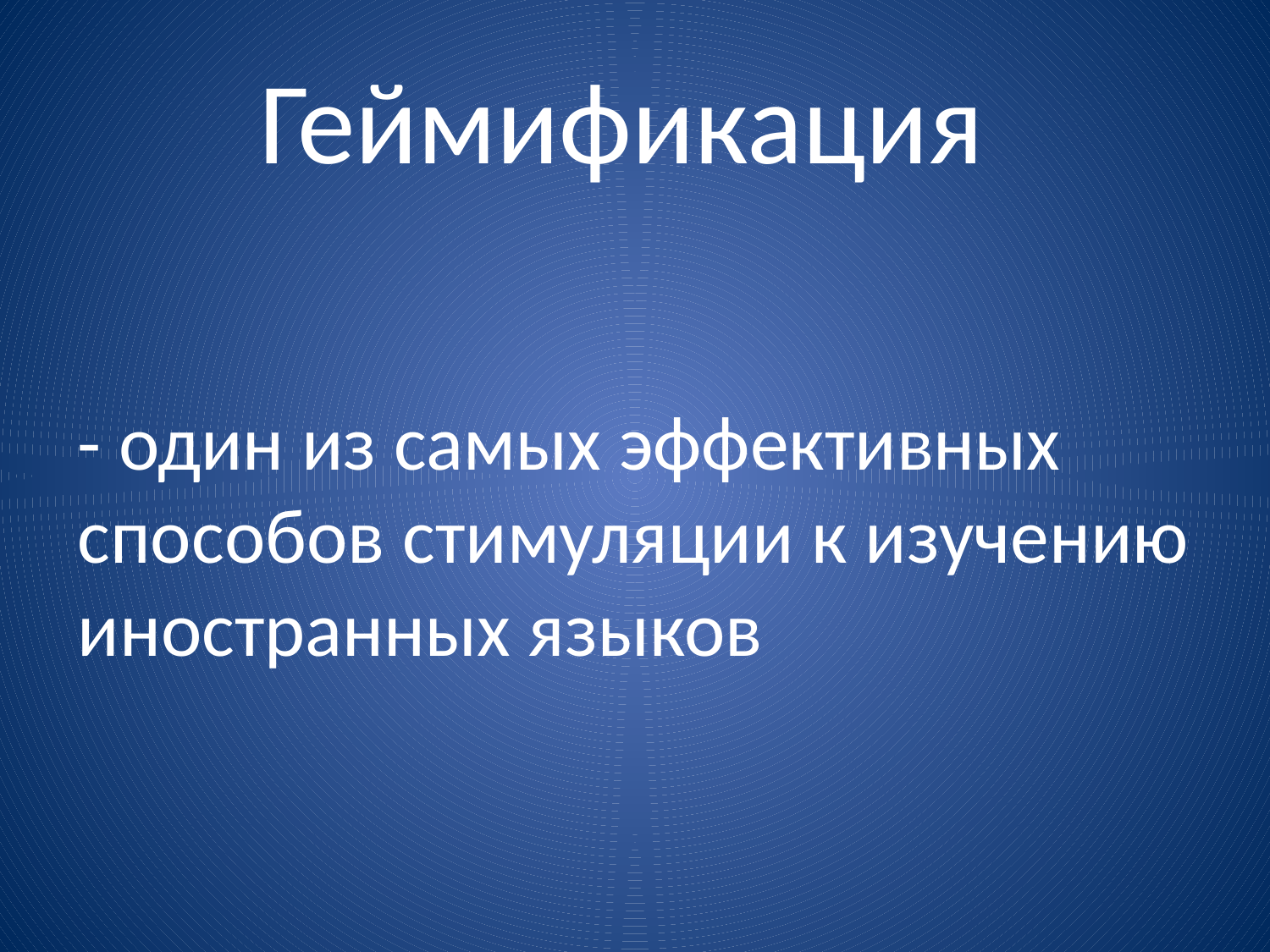

# Геймификация
- один из самых эффективных способов стимуляции к изучению иностранных языков